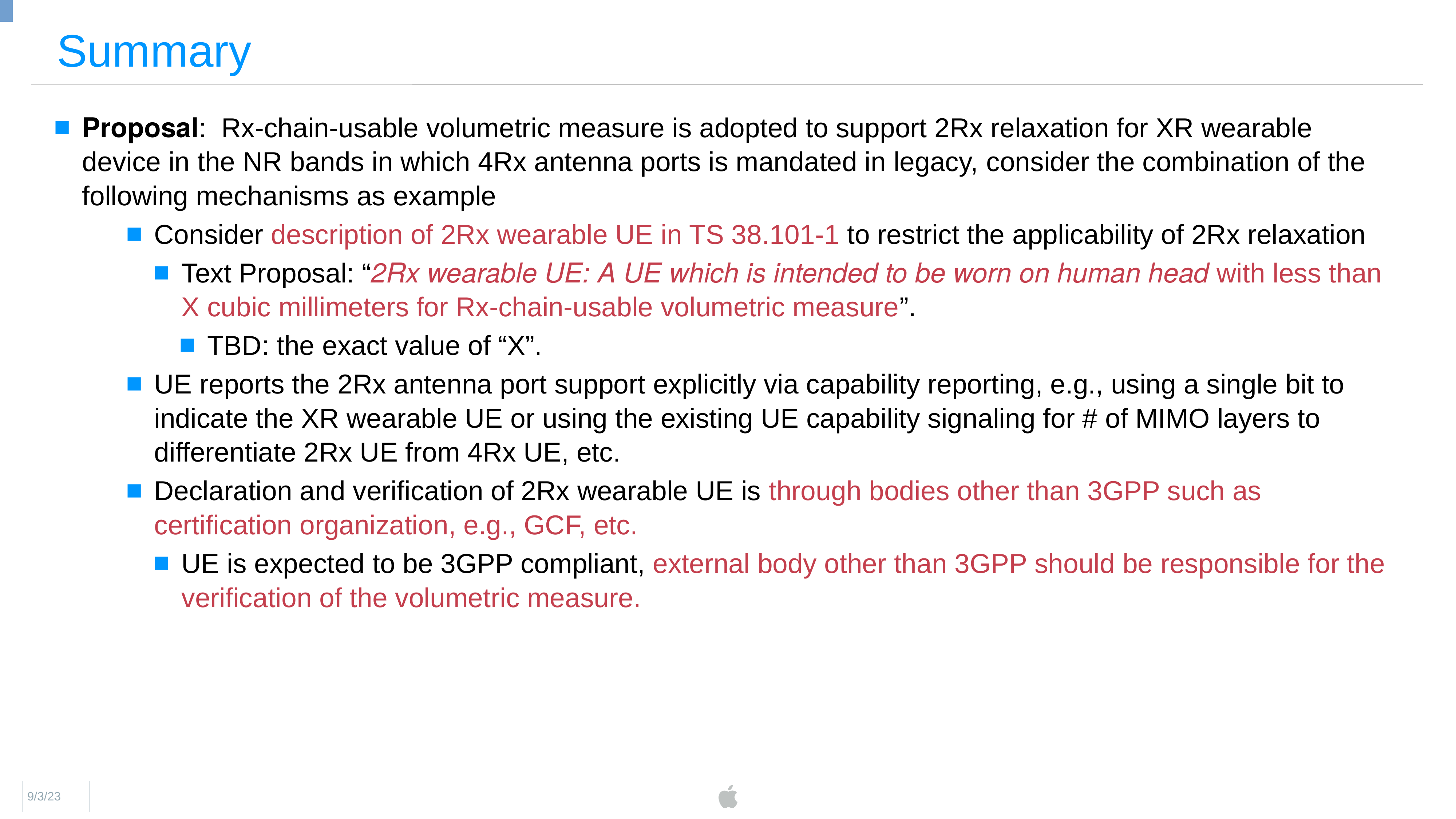

Summary
Proposal:  Rx-chain-usable volumetric measure is adopted to support 2Rx relaxation for XR wearable device in the NR bands in which 4Rx antenna ports is mandated in legacy, consider the combination of the following mechanisms as example
Consider description of 2Rx wearable UE in TS 38.101-1 to restrict the applicability of 2Rx relaxation
Text Proposal: “2Rx wearable UE: A UE which is intended to be worn on human head with less than X cubic millimeters for Rx-chain-usable volumetric measure”.
TBD: the exact value of “X”.
UE reports the 2Rx antenna port support explicitly via capability reporting, e.g., using a single bit to indicate the XR wearable UE or using the existing UE capability signaling for # of MIMO layers to differentiate 2Rx UE from 4Rx UE, etc.
Declaration and verification of 2Rx wearable UE is through bodies other than 3GPP such as certification organization, e.g., GCF, etc.
UE is expected to be 3GPP compliant, external body other than 3GPP should be responsible for the verification of the volumetric measure.
7